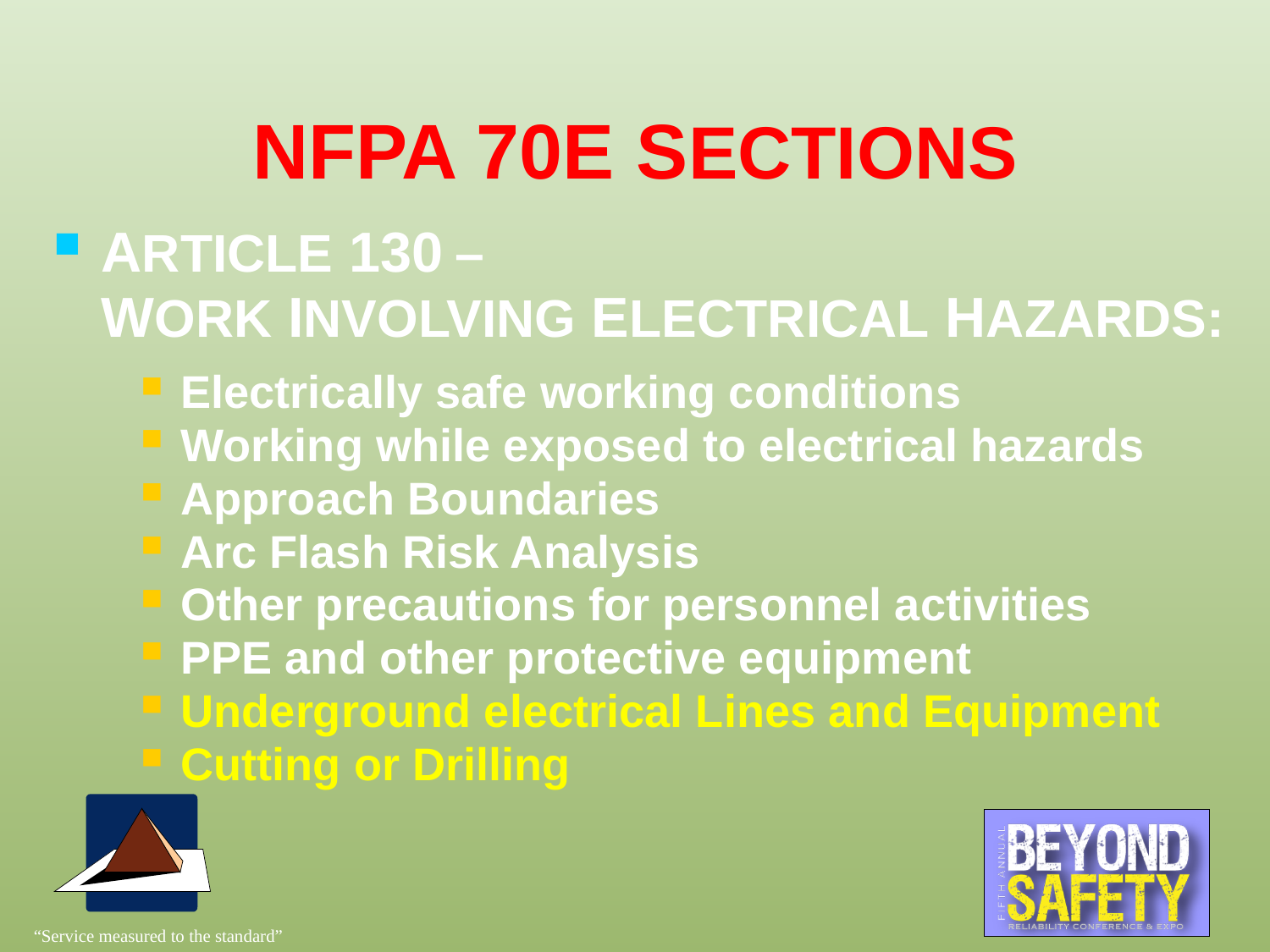

# NFPA 70E SECTIONS
ARTICLE 130 –
	WORK INVOLVING ELECTRICAL HAZARDS:

Electrically safe working conditions
Working while exposed to electrical hazards
Approach Boundaries
Arc Flash Risk Analysis
Other precautions for personnel activities
PPE and other protective equipment
Underground electrical Lines and Equipment
Cutting or Drilling